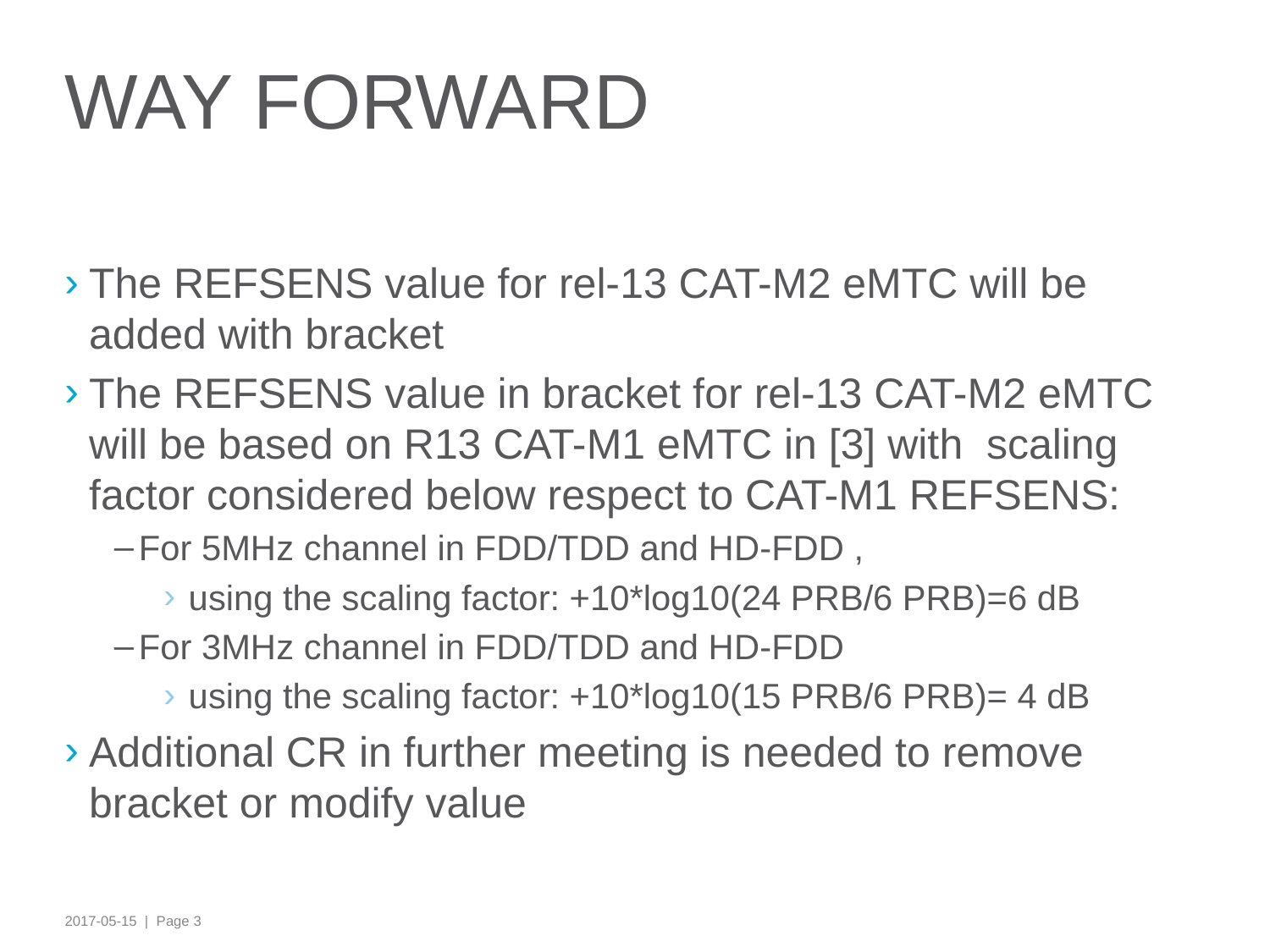

# WAY FORWARD
The REFSENS value for rel-13 CAT-M2 eMTC will be added with bracket
The REFSENS value in bracket for rel-13 CAT-M2 eMTC will be based on R13 CAT-M1 eMTC in [3] with  scaling factor considered below respect to CAT-M1 REFSENS:
For 5MHz channel in FDD/TDD and HD-FDD ,
using the scaling factor: +10*log10(24 PRB/6 PRB)=6 dB
For 3MHz channel in FDD/TDD and HD-FDD
using the scaling factor: +10*log10(15 PRB/6 PRB)= 4 dB
Additional CR in further meeting is needed to remove bracket or modify value